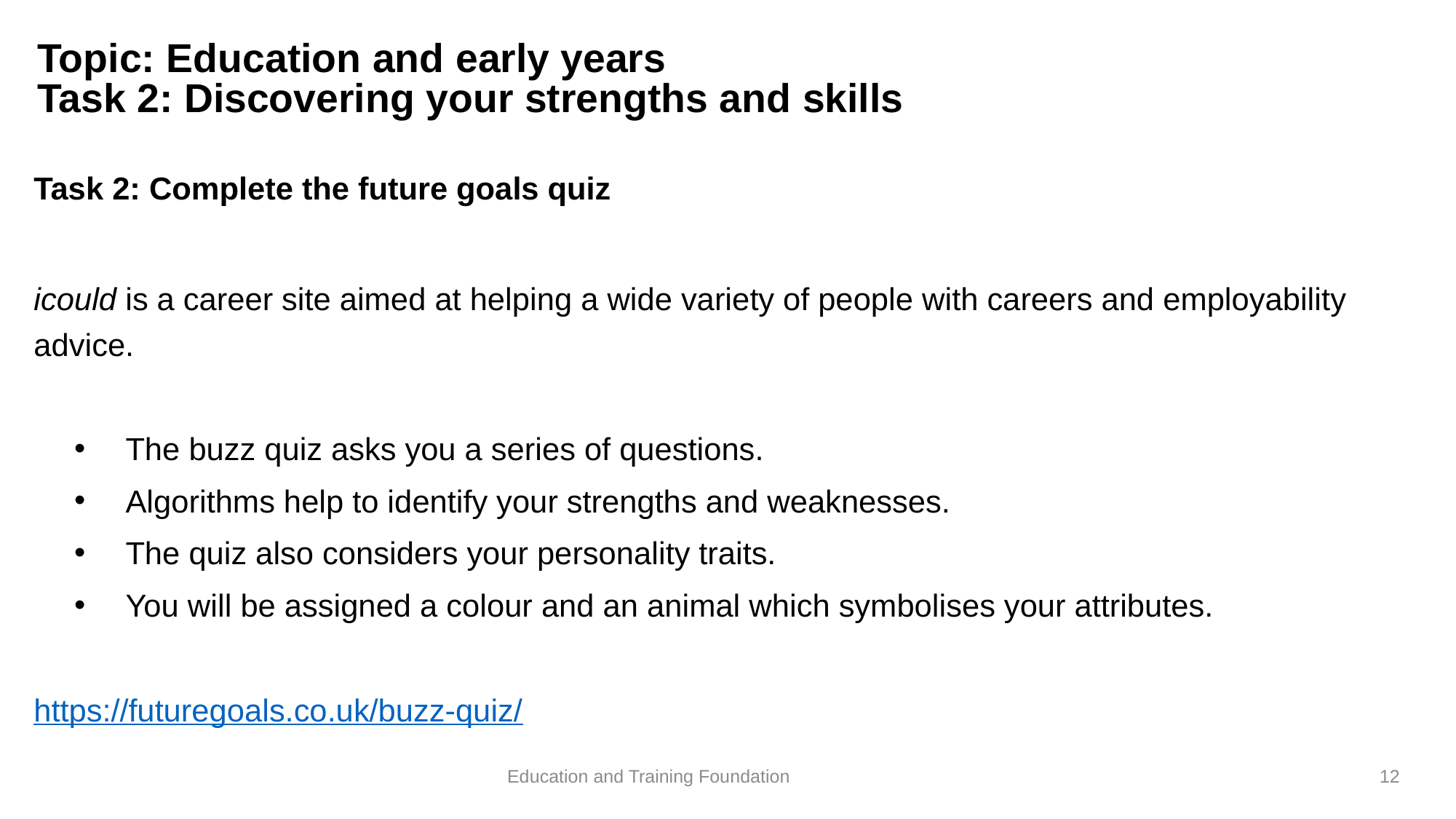

# Topic: Education and early years Task 2: Discovering your strengths and skills
Task 2: Complete the future goals quiz

icould is a career site aimed at helping a wide variety of people with careers and employability advice.

The buzz quiz asks you a series of questions.
Algorithms help to identify your strengths and weaknesses.
The quiz also considers your personality traits.
You will be assigned a colour and an animal which symbolises your attributes.

https://futuregoals.co.uk/buzz-quiz/
Education and Training Foundation
12